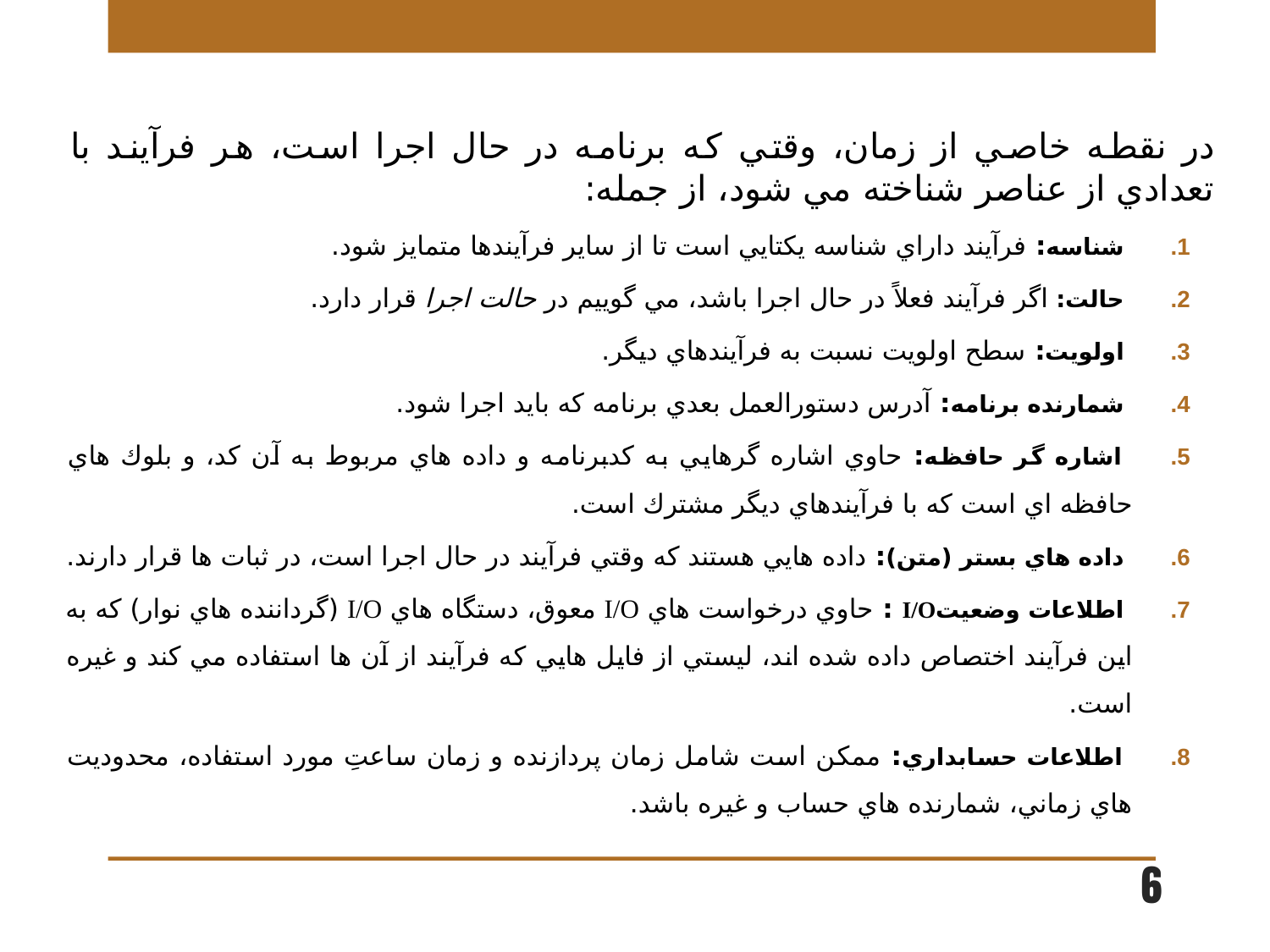

در نقطه خاصي از زمان، وقتي كه برنامه در حال اجرا است، هر فرآيند با تعدادي از عناصر شناخته مي شود، از جمله:
 شناسه: فرآيند داراي شناسه يكتايي است تا از ساير فرآيندها متمايز شود.
 حالت: اگر فرآيند فعلاً در حال اجرا باشد، مي گوييم در حالت اجرا قرار دارد.
 اولويت: سطح اولويت نسبت به فرآيندهاي ديگر.
 شمارنده برنامه: آدرس دستورالعمل بعدي برنامه كه بايد اجرا شود.
 اشاره گر حافظه: حاوي اشاره گرهايي به كدبرنامه و داده هاي مربوط به آن كد، و بلوك هاي حافظه اي است كه با فرآيندهاي ديگر مشترك است.
 داده هاي بستر (متن): داده هايي هستند كه وقتي فرآيند در حال اجرا است، در ثبات ها قرار دارند.
 اطلاعات وضعيتI/O : حاوي درخواست هاي I/O معوق، دستگاه هاي I/O (گرداننده هاي نوار) كه به اين فرآيند اختصاص داده شده اند، ليستي از فايل هايي كه فرآيند از آن ها استفاده مي كند و غيره است.
 اطلاعات حسابداري: ممكن است شامل زمان پردازنده و زمان ساعتِ مورد استفاده، محدوديت هاي زماني، شمارنده هاي حساب و غيره باشد.
6